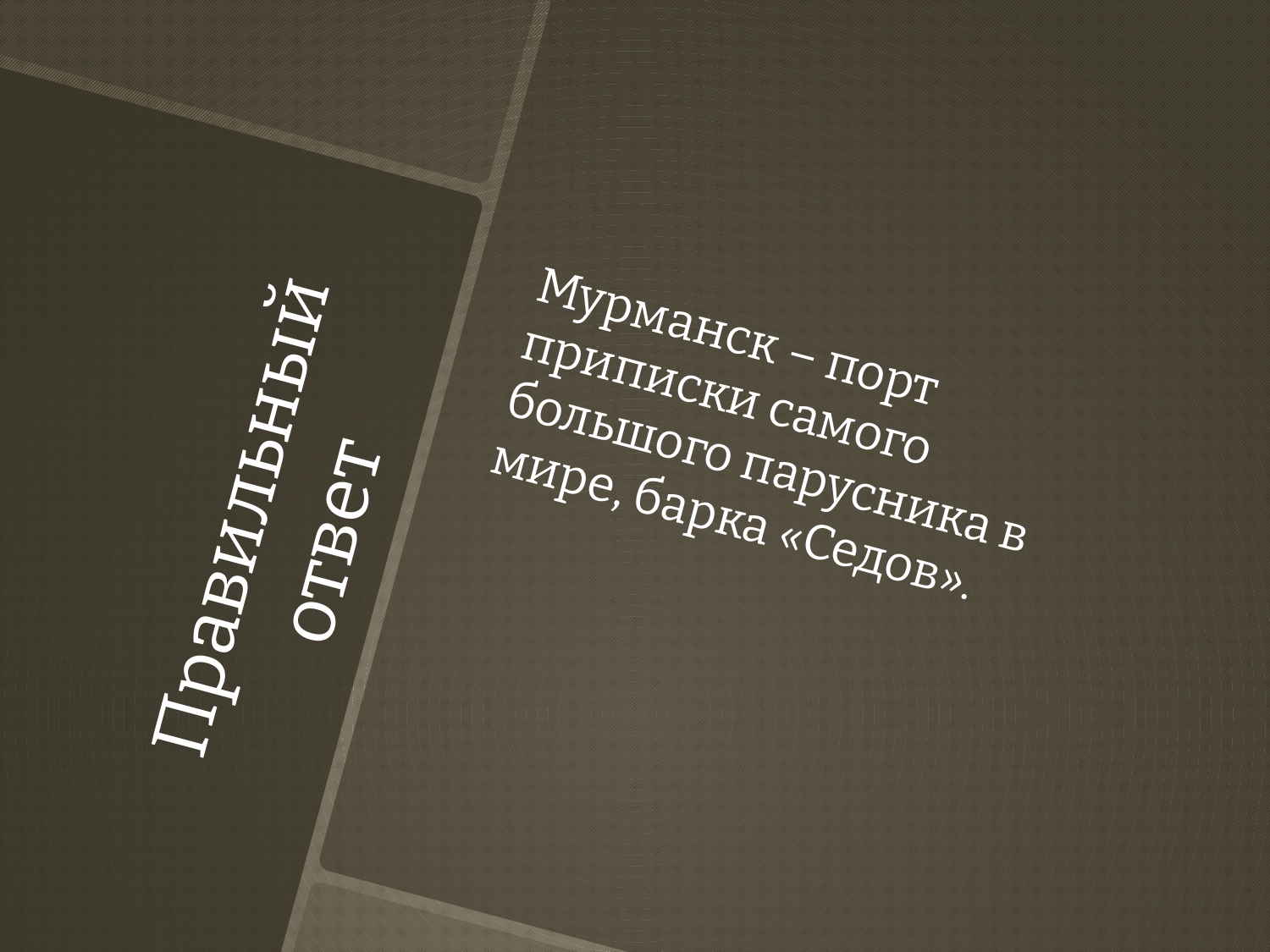

Мурманск – порт приписки самого большого парусника в мире, барка «Седов».

# Правильный ответ